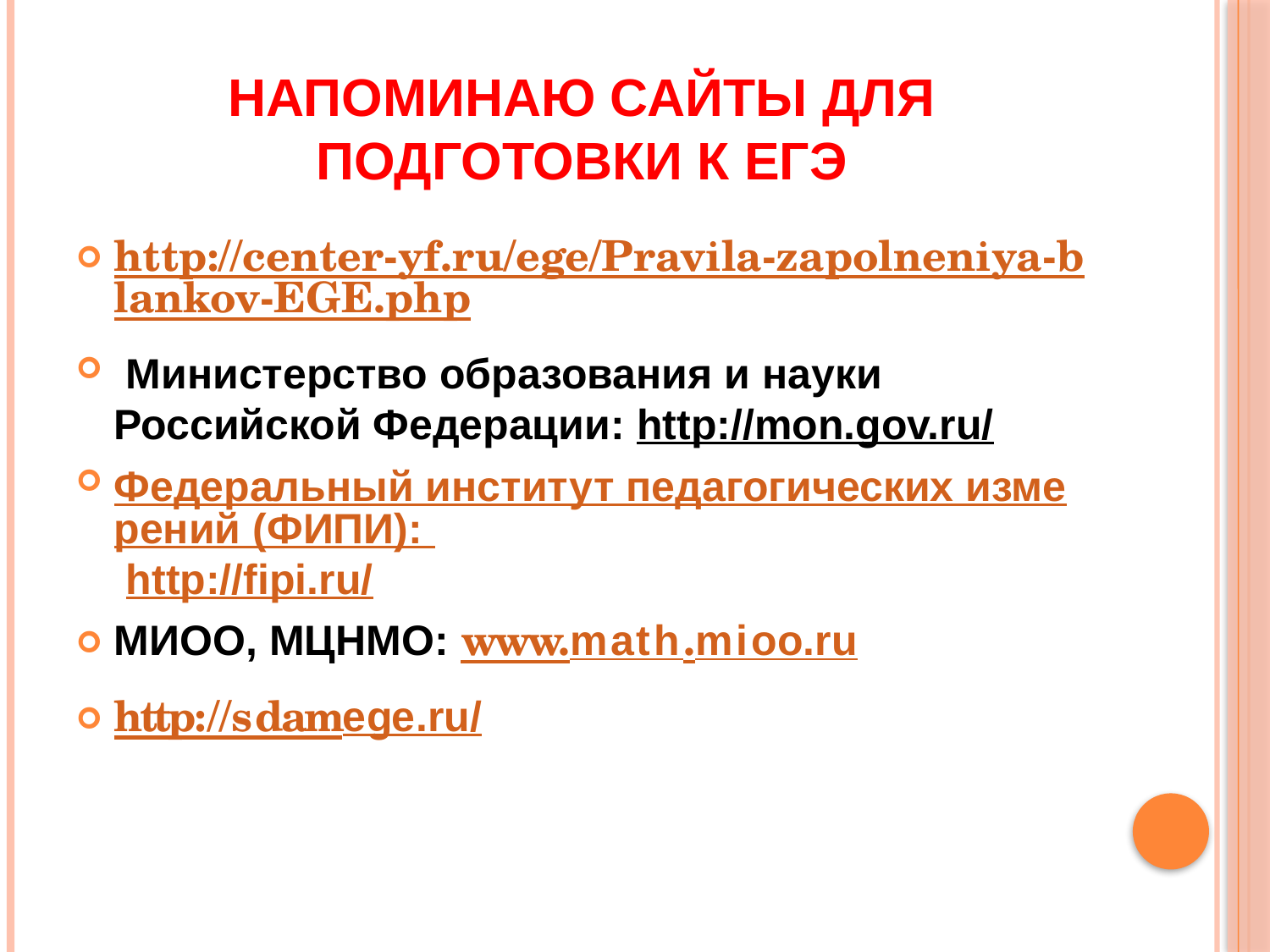

# Напоминаю сайты для подготовки к ЕГЭ
http://center-yf.ru/ege/Pravila-zapolneniya-blankov-EGE.php
 Министерство образования и науки Российской Федерации: http://mon.gov.ru/
Федеральный институт педагогических измерений (ФИПИ):  http://fipi.ru/
МИОО, МЦНМО: www.math.mioo.ru
http://sdamege.ru/